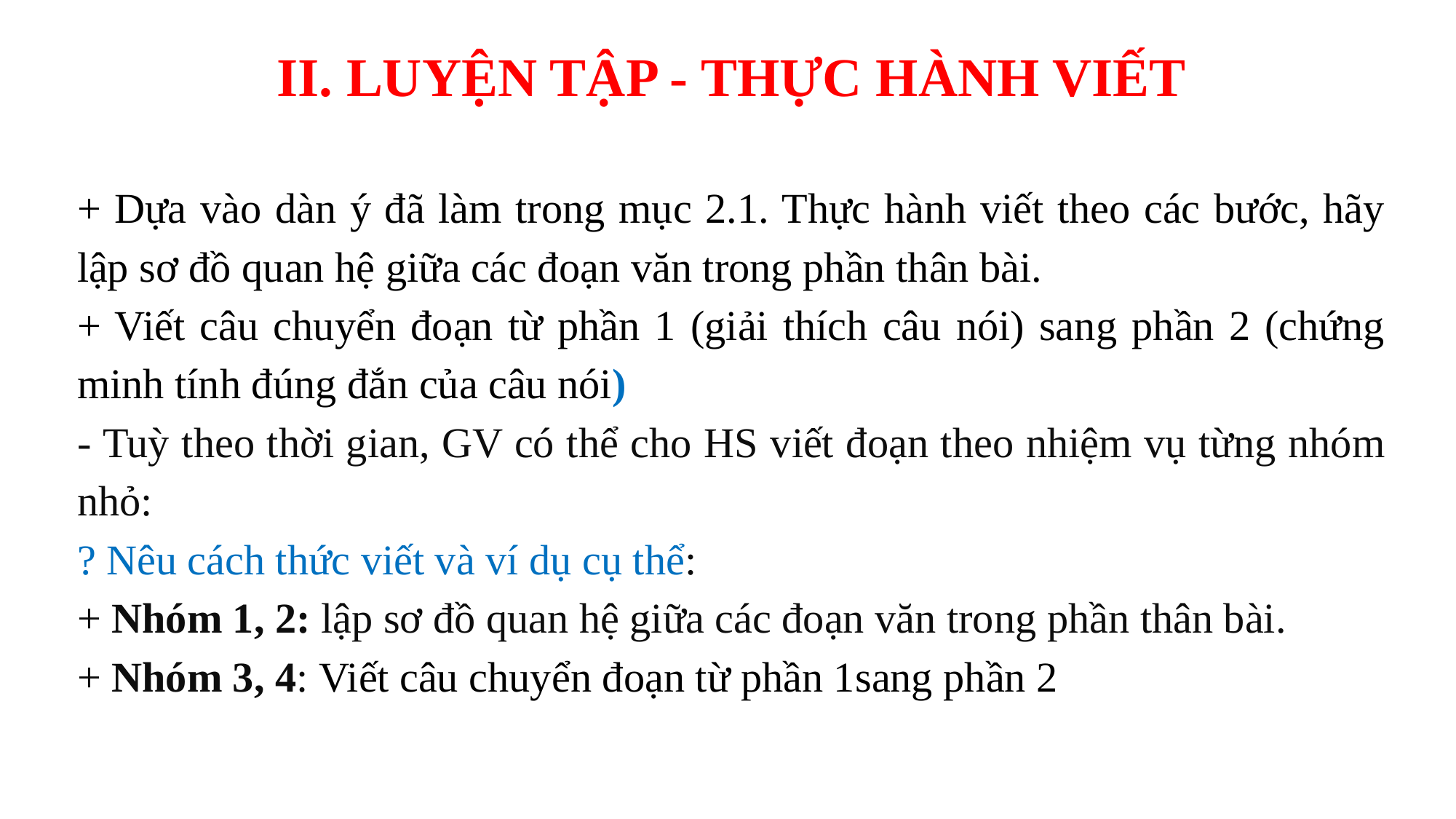

II. LUYỆN TẬP - THỰC HÀNH VIẾT
+ Dựa vào dàn ý đã làm trong mục 2.1. Thực hành viết theo các bước, hãy lập sơ đồ quan hệ giữa các đoạn văn trong phần thân bài.
+ Viết câu chuyển đoạn từ phần 1 (giải thích câu nói) sang phần 2 (chứng minh tính đúng đắn của câu nói)
- Tuỳ theo thời gian, GV có thể cho HS viết đoạn theo nhiệm vụ từng nhóm nhỏ:
? Nêu cách thức viết và ví dụ cụ thể:
+ Nhóm 1, 2: lập sơ đồ quan hệ giữa các đoạn văn trong phần thân bài.
+ Nhóm 3, 4: Viết câu chuyển đoạn từ phần 1sang phần 2